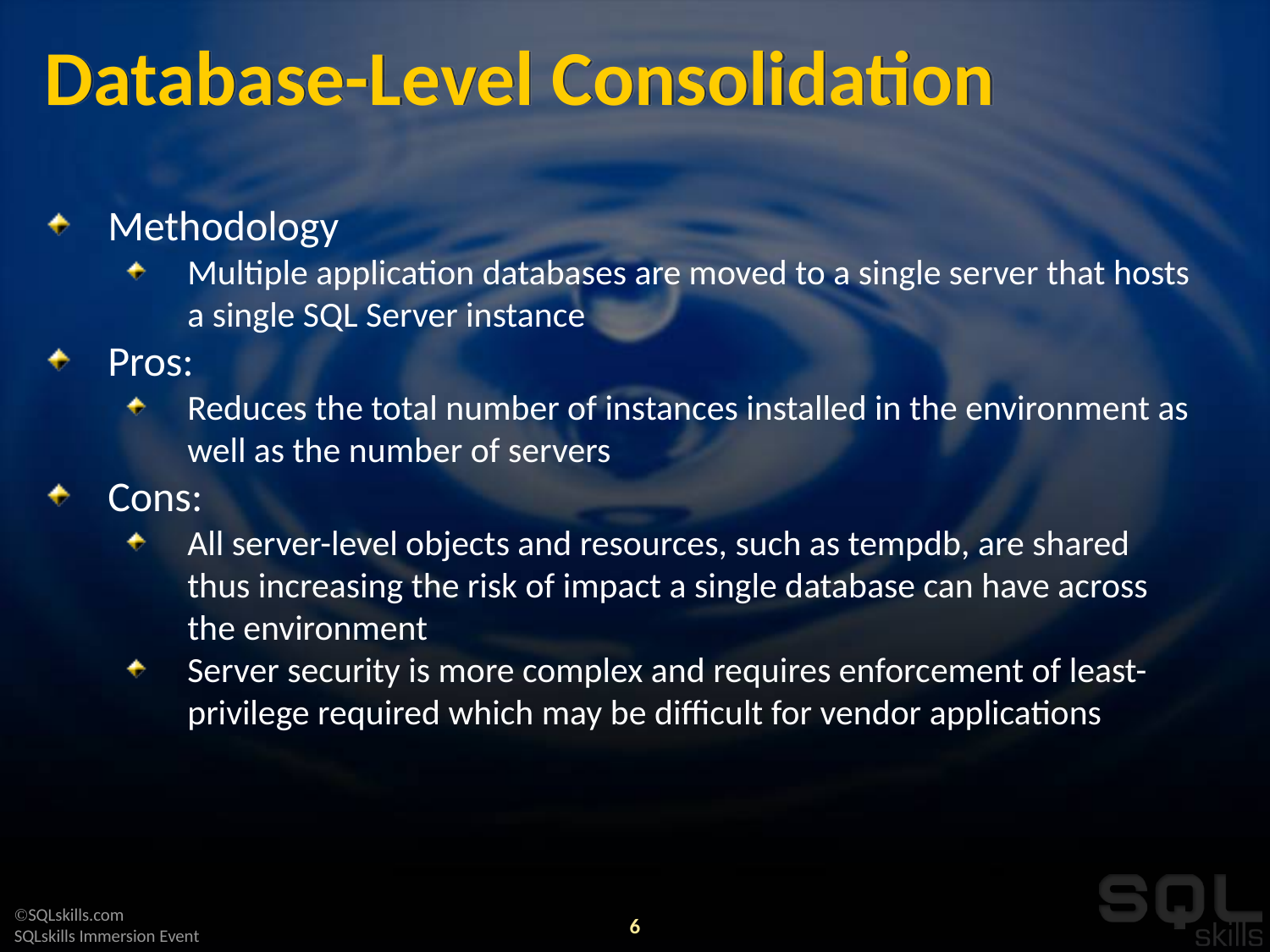

# Database-Level Consolidation
Methodology
Multiple application databases are moved to a single server that hosts a single SQL Server instance
Pros:
Reduces the total number of instances installed in the environment as well as the number of servers
Cons:
All server-level objects and resources, such as tempdb, are shared thus increasing the risk of impact a single database can have across the environment
Server security is more complex and requires enforcement of least-privilege required which may be difficult for vendor applications
6